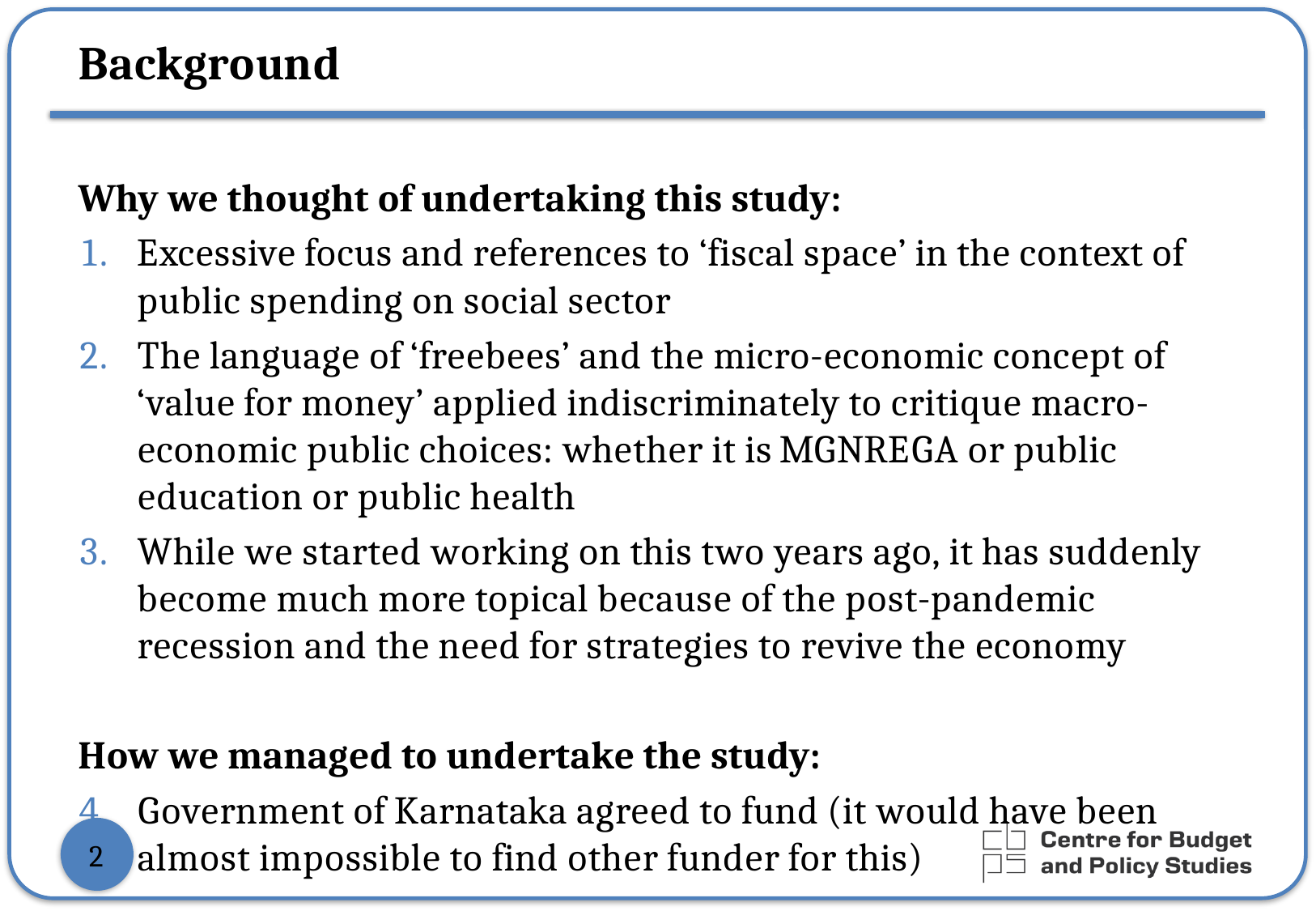

# Background

Why we thought of undertaking this study:
Excessive focus and references to ‘fiscal space’ in the context of public spending on social sector
The language of ‘freebees’ and the micro-economic concept of ‘value for money’ applied indiscriminately to critique macro-economic public choices: whether it is MGNREGA or public education or public health
While we started working on this two years ago, it has suddenly become much more topical because of the post-pandemic recession and the need for strategies to revive the economy

How we managed to undertake the study:
Government of Karnataka agreed to fund (it would have been almost impossible to find other funder for this)